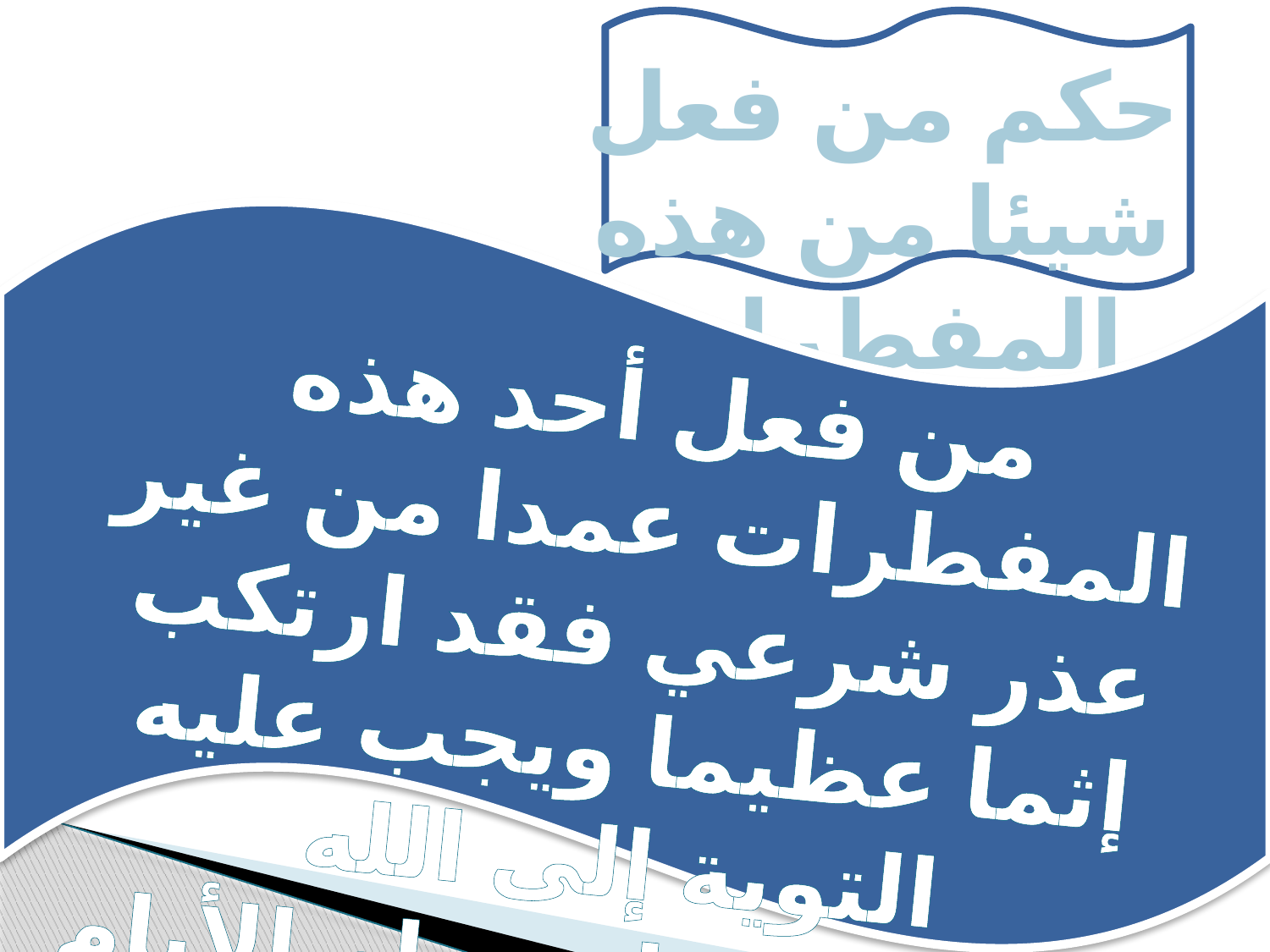

حكم من فعل شيئا من هذه المفطرات

من فعل أحد هذه المفطرات عمدا من غير عذر شرعي فقد ارتكب إثما عظيما ويجب عليه التوية إلى الله تعالى,وقضاء صيام الأيام التي أفسدها